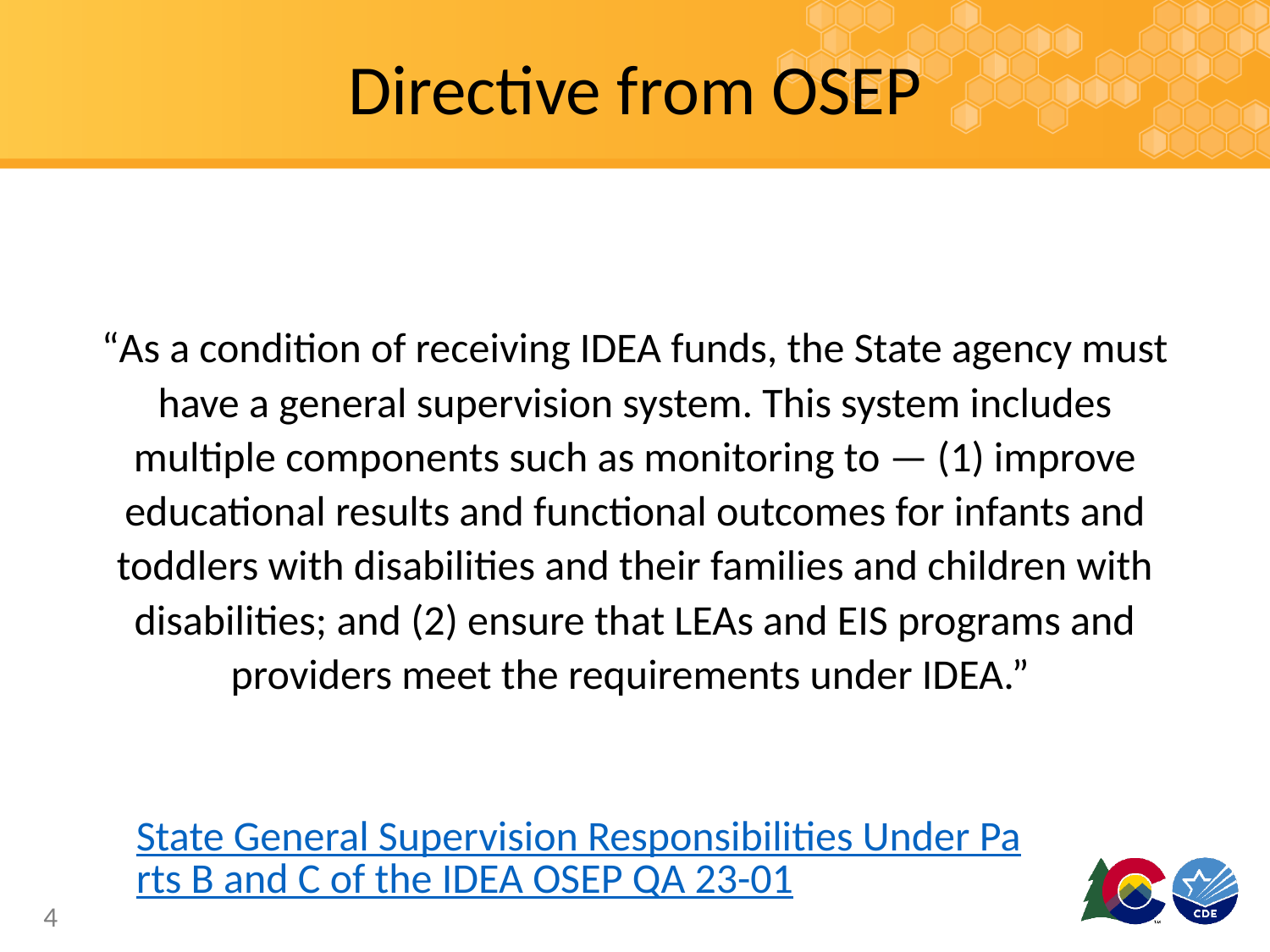

# Directive from OSEP

“As a condition of receiving IDEA funds, the State agency must have a general supervision system. This system includes multiple components such as monitoring to — (1) improve educational results and functional outcomes for infants and toddlers with disabilities and their families and children with disabilities; and (2) ensure that LEAs and EIS programs and providers meet the requirements under IDEA.”
State General Supervision Responsibilities Under Parts B and C of the IDEA OSEP QA 23-01
4